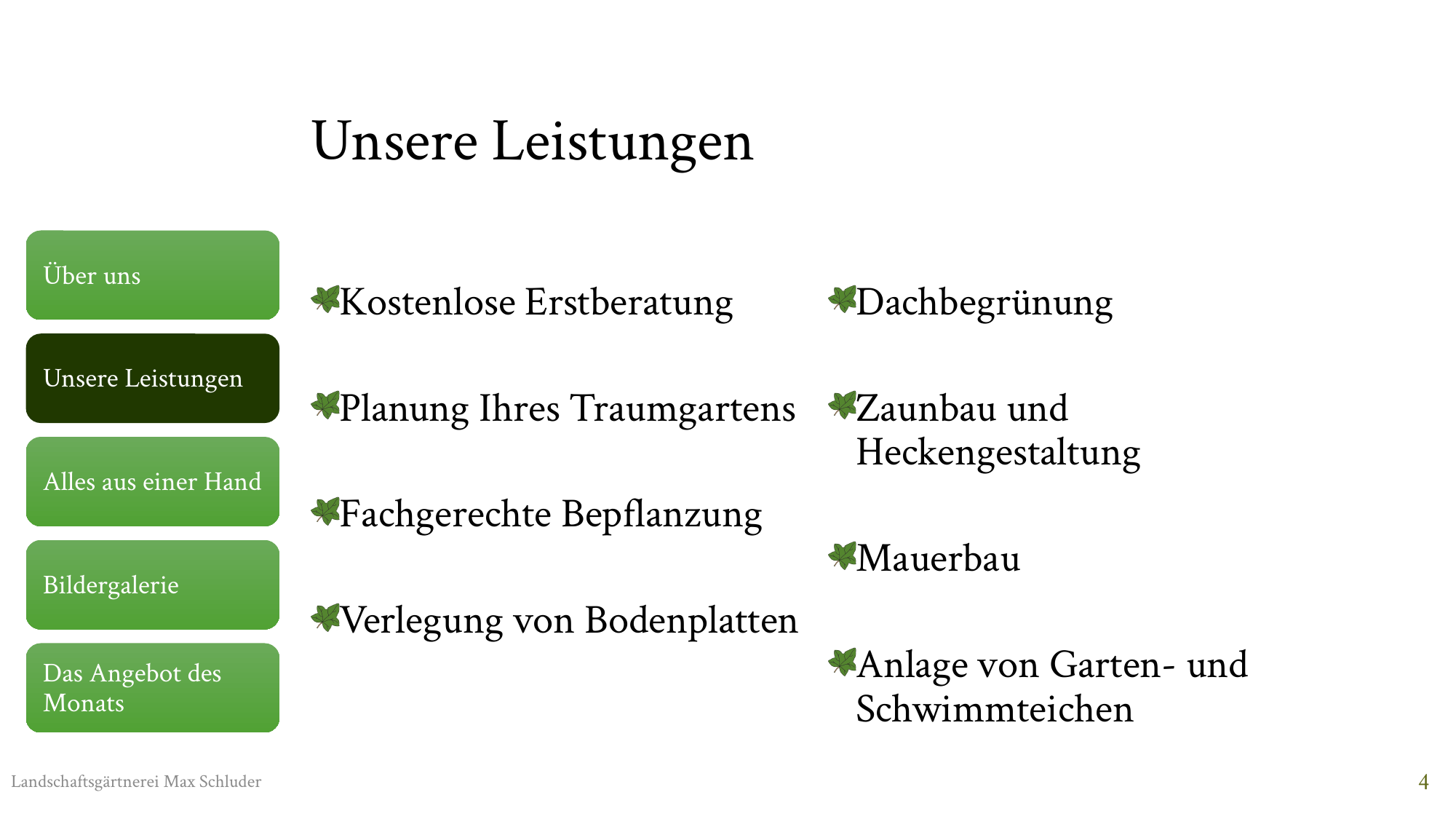

# Unsere Leistungen
Über uns
Unsere Leistungen
Alles aus einer Hand
Bildergalerie
Das Angebot des Monats
Kostenlose Erstberatung
Planung Ihres Traumgartens
Fachgerechte Bepflanzung
Verlegung von Bodenplatten
Dachbegrünung
Zaunbau und Heckengestaltung
Mauerbau
Anlage von Garten- und Schwimmteichen
Landschaftsgärtnerei Max Schluder
4